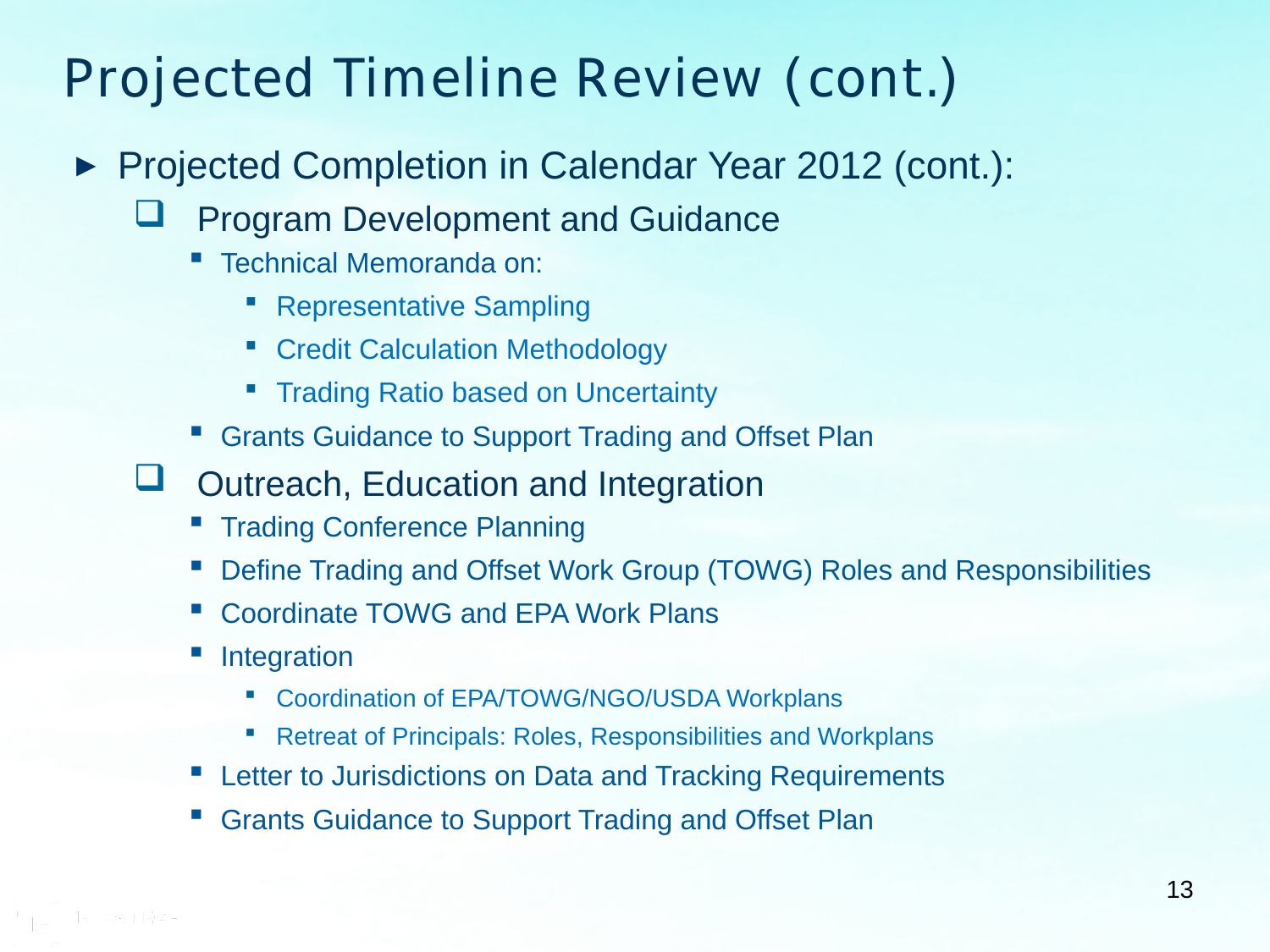

# Projected Timeline Review (cont.)
Projected Completion in Calendar Year 2012 (cont.):
Program Development and Guidance
Technical Memoranda on:
Representative Sampling
Credit Calculation Methodology
Trading Ratio based on Uncertainty
Grants Guidance to Support Trading and Offset Plan
Outreach, Education and Integration
Trading Conference Planning
Define Trading and Offset Work Group (TOWG) Roles and Responsibilities
Coordinate TOWG and EPA Work Plans
Integration
Coordination of EPA/TOWG/NGO/USDA Workplans
Retreat of Principals: Roles, Responsibilities and Workplans
Letter to Jurisdictions on Data and Tracking Requirements
Grants Guidance to Support Trading and Offset Plan

13